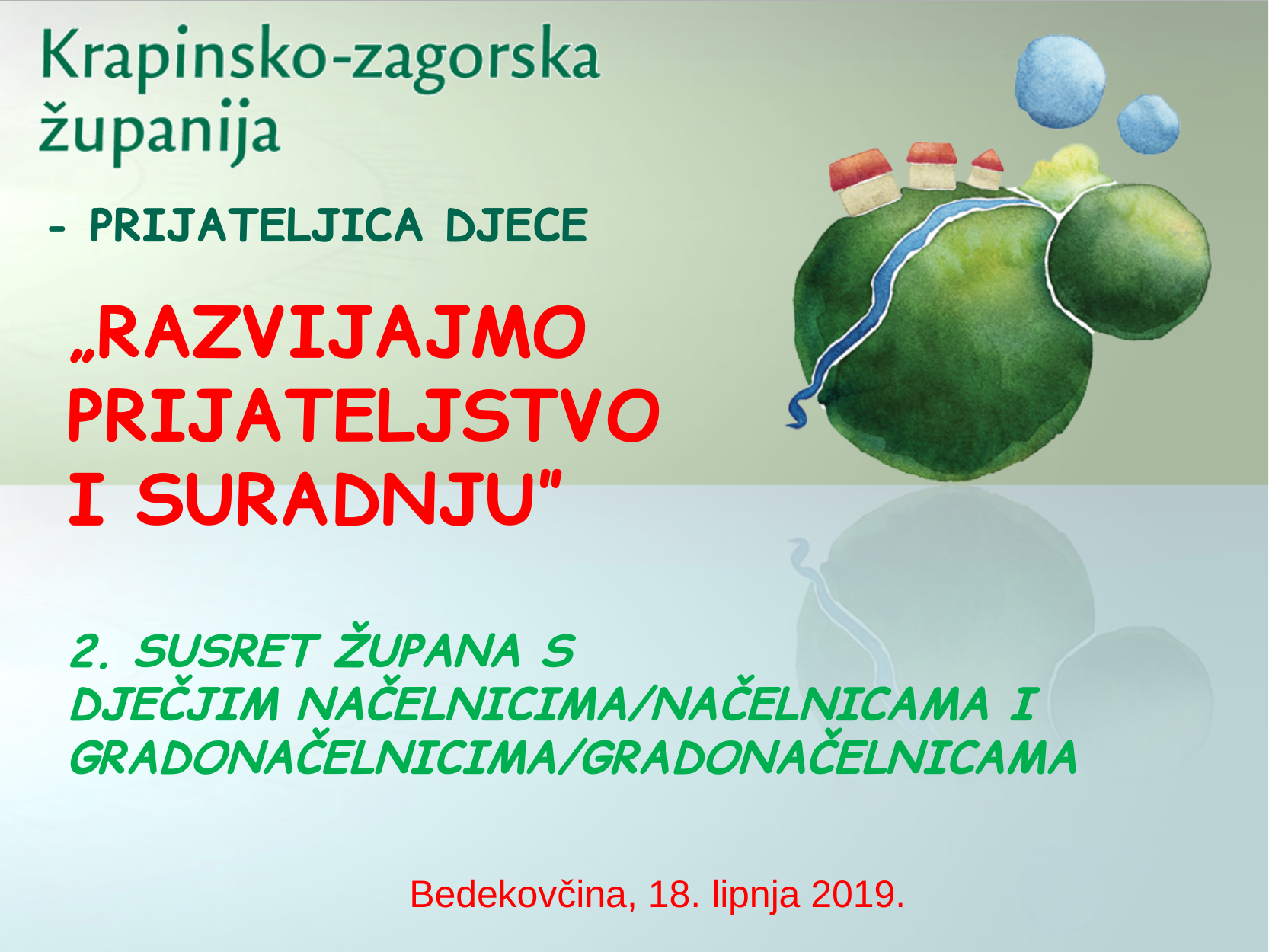

- PRIJATELJICA DJECE

# „RAZVIJAJMO PRIJATELJSTVO I SURADNJU” 2. SUSRET ŽUPANA S DJEČJIM NAČELNICIMA/NAČELNICAMA I GRADONAČELNICIMA/GRADONAČELNICAMA
Bedekovčina, 18. lipnja 2019.